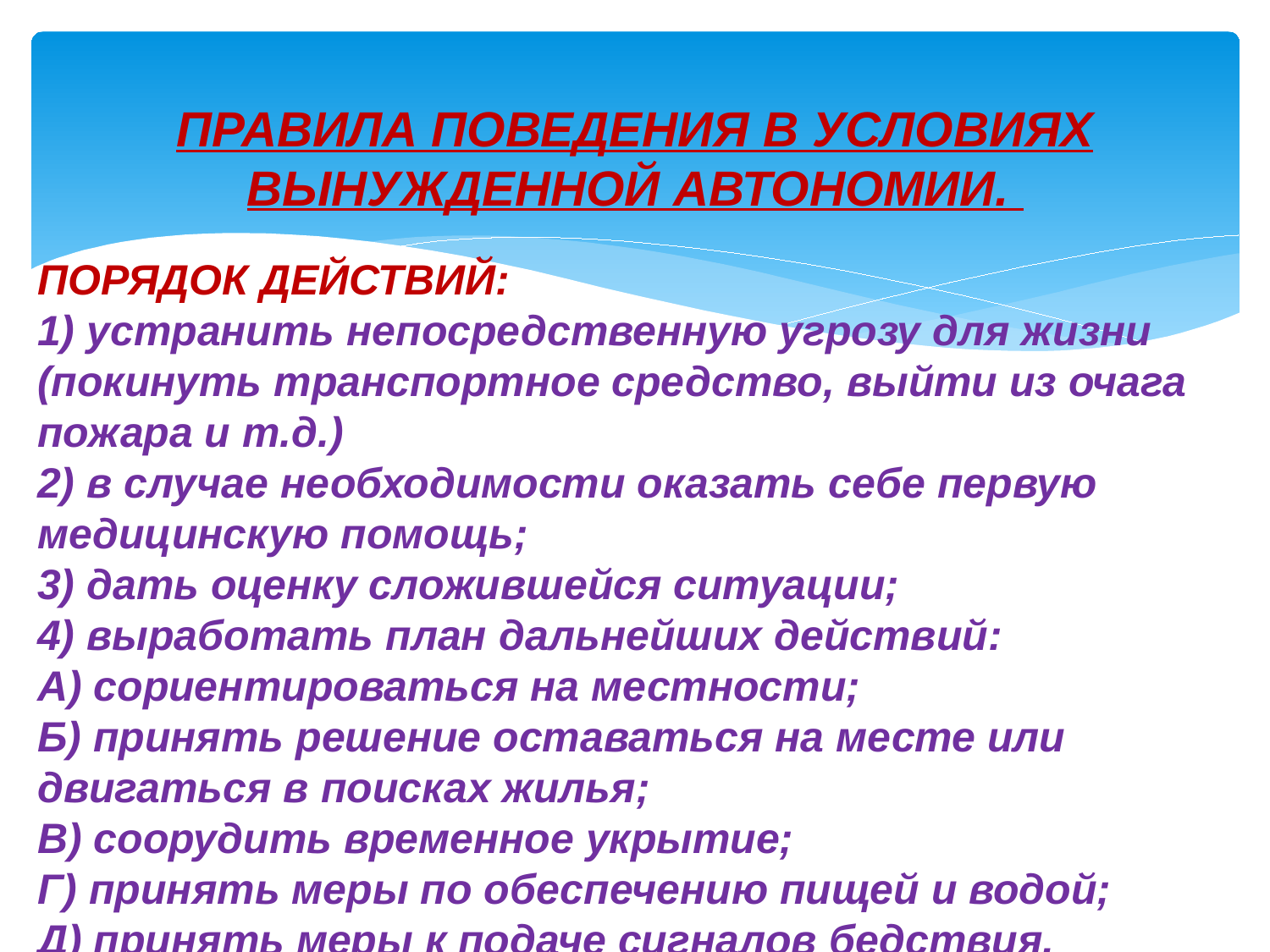

# ПРАВИЛА ПОВЕДЕНИЯ В УСЛОВИЯХ ВЫНУЖДЕННОЙ АВТОНОМИИ.
ПОРЯДОК ДЕЙСТВИЙ: 
1) устранить непосредственную угрозу для жизни (покинуть транспортное средство, выйти из очага пожара и т.д.) 
2) в случае необходимости оказать себе первую медицинскую помощь; 
3) дать оценку сложившейся ситуации; 
4) выработать план дальнейших действий: 
А) сориентироваться на местности; 
Б) принять решение оставаться на месте или двигаться в поисках жилья; 
В) соорудить временное укрытие; 
Г) принять меры по обеспечению пищей и водой; 
Д) принять меры к подаче сигналов бедствия.